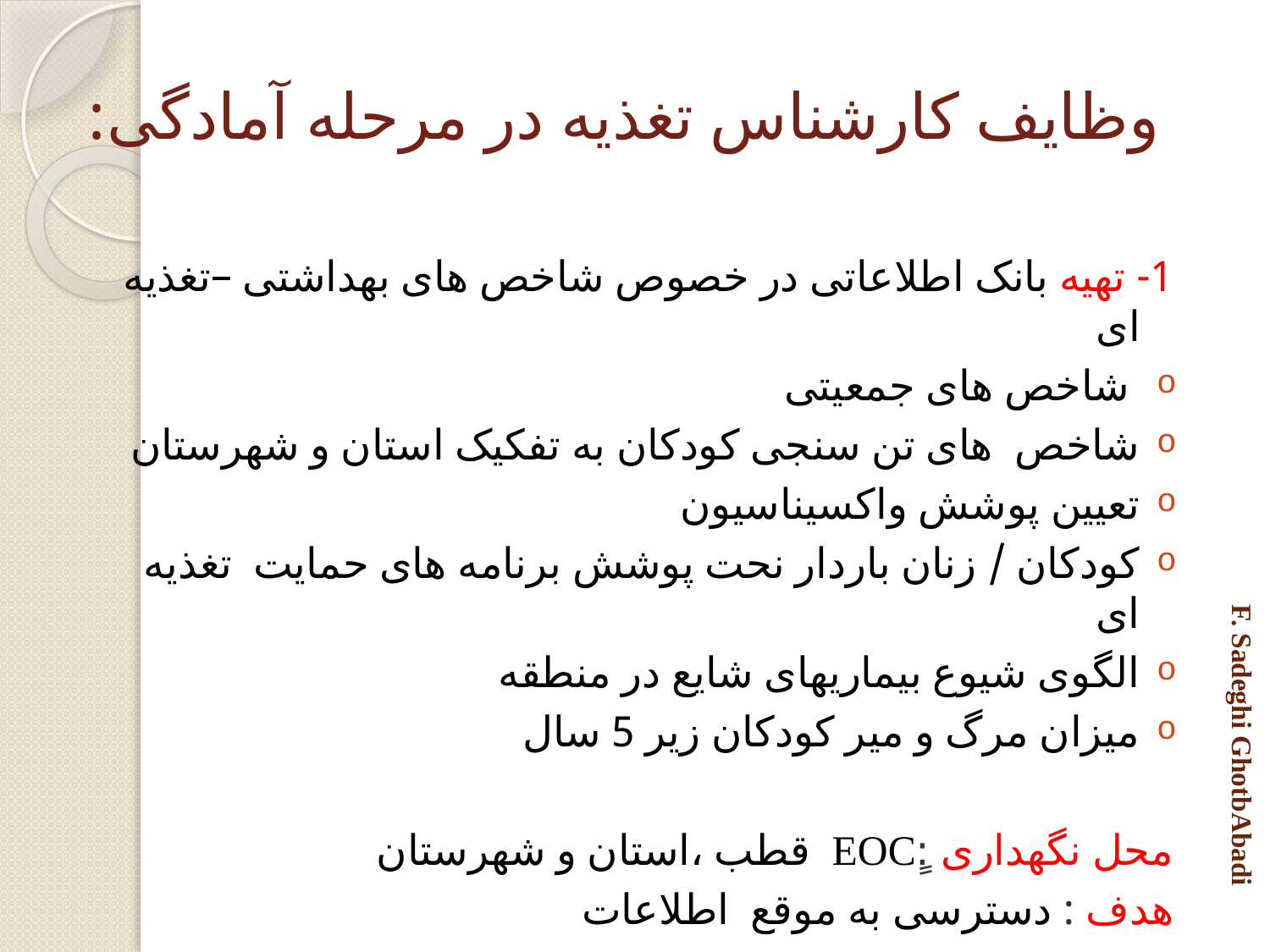

# وظایف کارشناس تغذیه در مرحله آمادگی:
1- تهیه بانک اطلاعاتی در خصوص شاخص های بهداشتی –تغذیه ای
 شاخص های جمعیتی
شاخص  های تن سنجی کودکان به تفکیک استان و شهرستان
تعیین پوشش واکسیناسیون
کودکان / زنان باردار نحت پوشش برنامه های حمایت  تغذیه ای
الگوی شیوع بیماریهای شایع در منطقه
میزان مرگ و میر کودکان زیر 5 سال

محل نگهداری :ٍEOC  قطب ،استان و شهرستان
هدف : دسترسی به موقع  اطلاعات